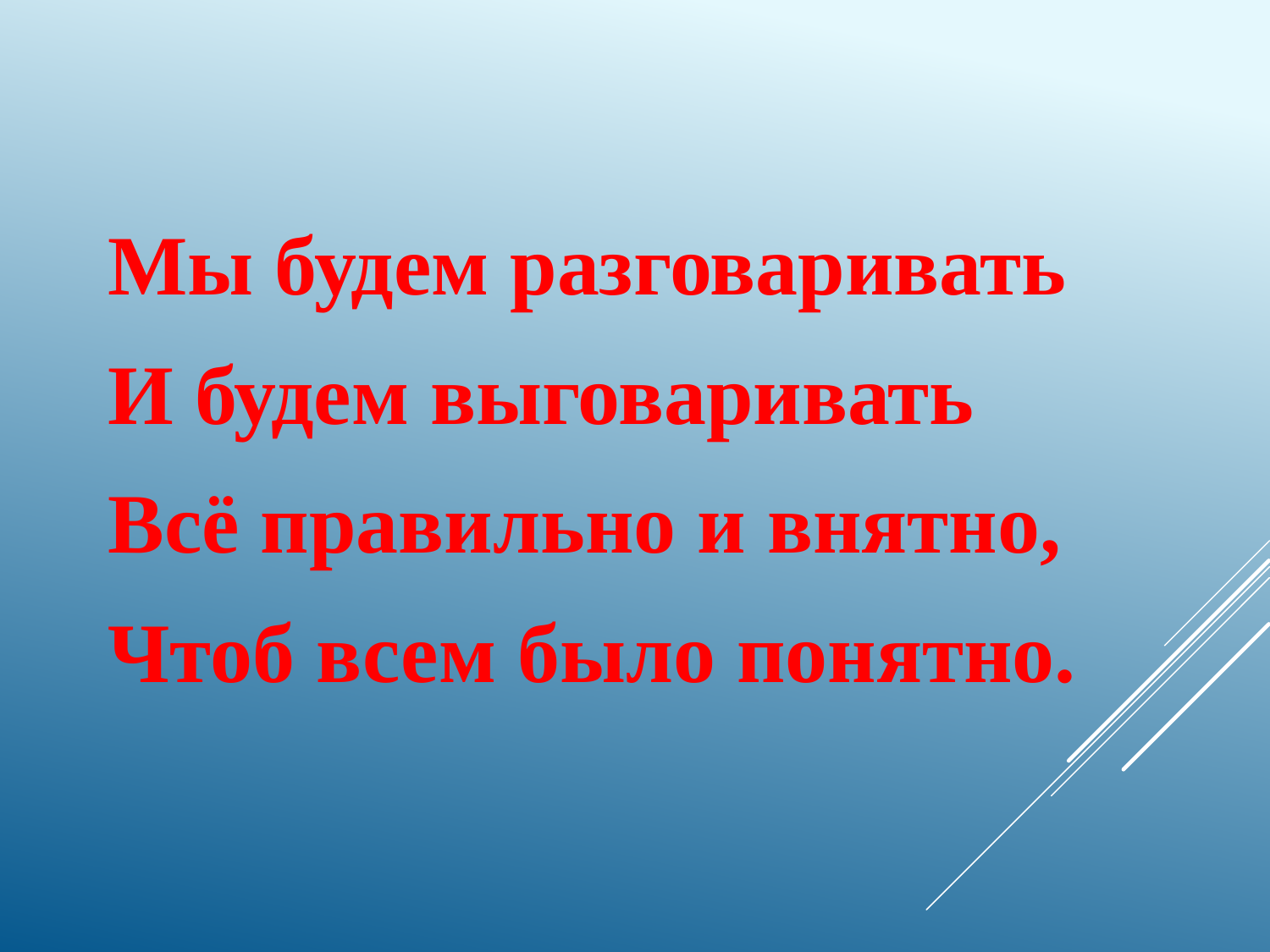

#
Мы будем разговаривать
И будем выговаривать
Всё правильно и внятно,
Чтоб всем было понятно.